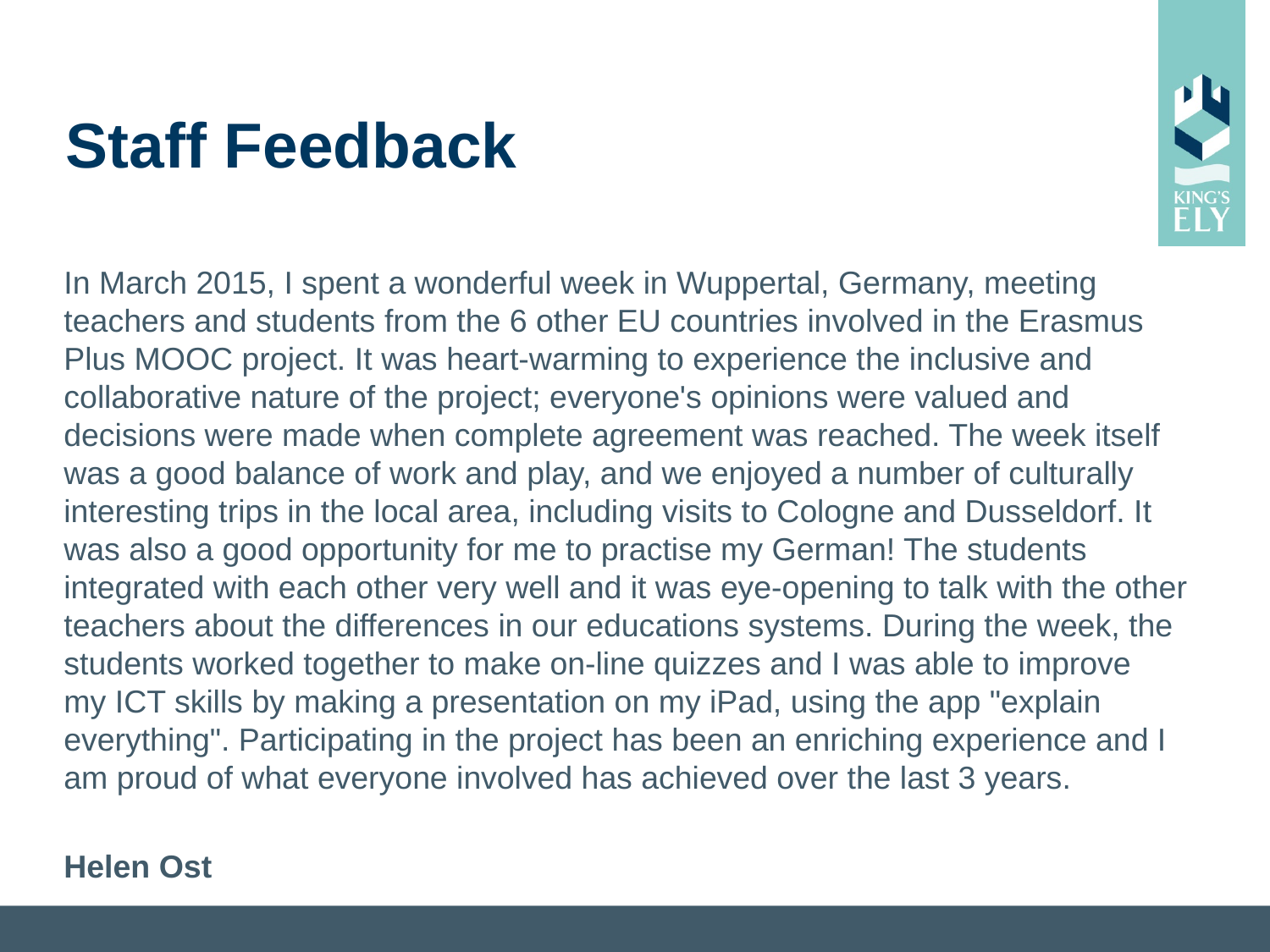

# Staff Feedback
In March 2015, I spent a wonderful week in Wuppertal, Germany, meeting teachers and students from the 6 other EU countries involved in the Erasmus Plus MOOC project. It was heart-warming to experience the inclusive and collaborative nature of the project; everyone's opinions were valued and decisions were made when complete agreement was reached. The week itself was a good balance of work and play, and we enjoyed a number of culturally interesting trips in the local area, including visits to Cologne and Dusseldorf. It was also a good opportunity for me to practise my German! The students integrated with each other very well and it was eye-opening to talk with the other teachers about the differences in our educations systems. During the week, the students worked together to make on-line quizzes and I was able to improve my ICT skills by making a presentation on my iPad, using the app "explain everything". Participating in the project has been an enriching experience and I am proud of what everyone involved has achieved over the last 3 years.

Helen Ost